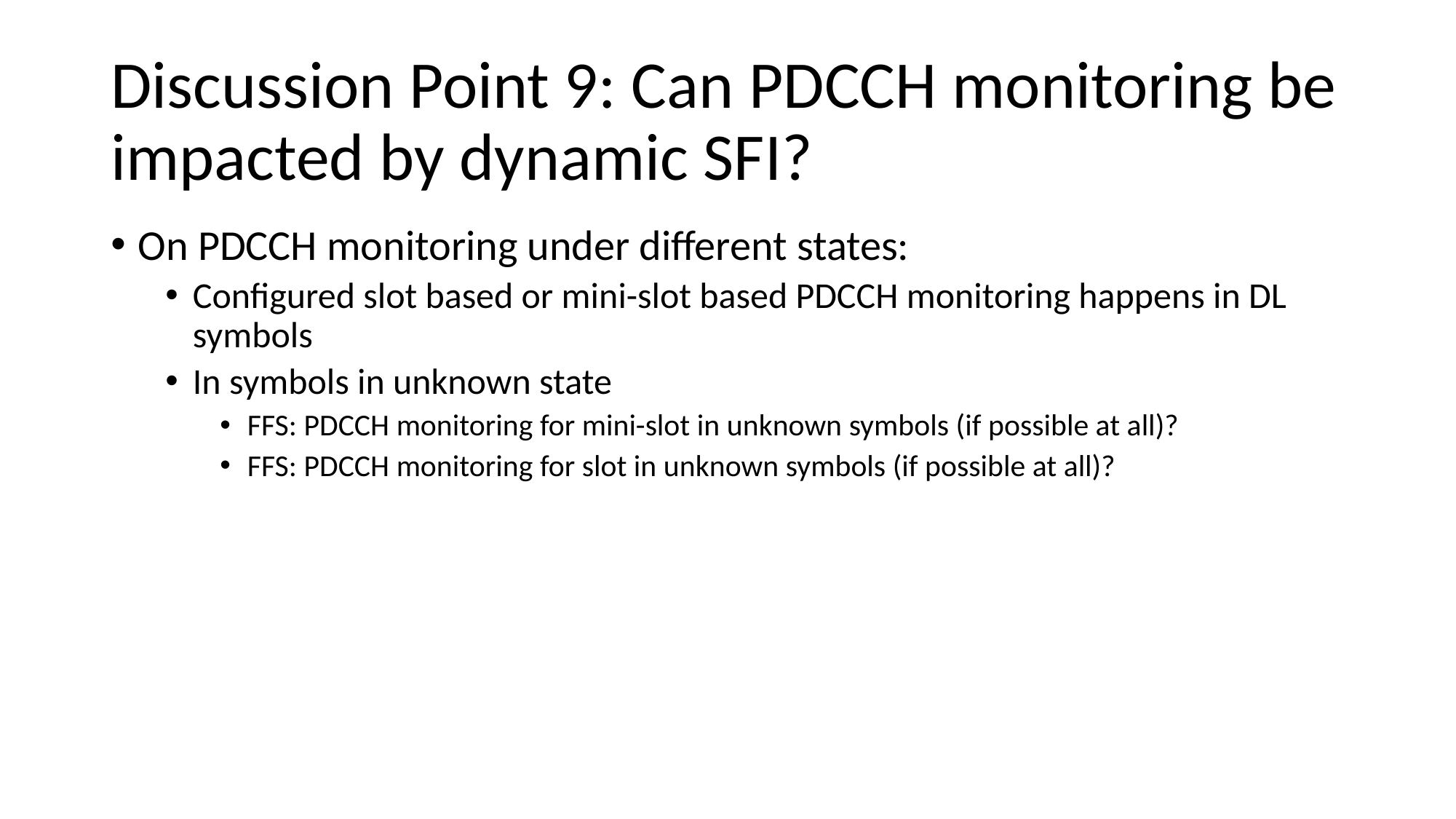

# Discussion Point 9: Can PDCCH monitoring be impacted by dynamic SFI?
On PDCCH monitoring under different states:
Configured slot based or mini-slot based PDCCH monitoring happens in DL symbols
In symbols in unknown state
FFS: PDCCH monitoring for mini-slot in unknown symbols (if possible at all)?
FFS: PDCCH monitoring for slot in unknown symbols (if possible at all)?